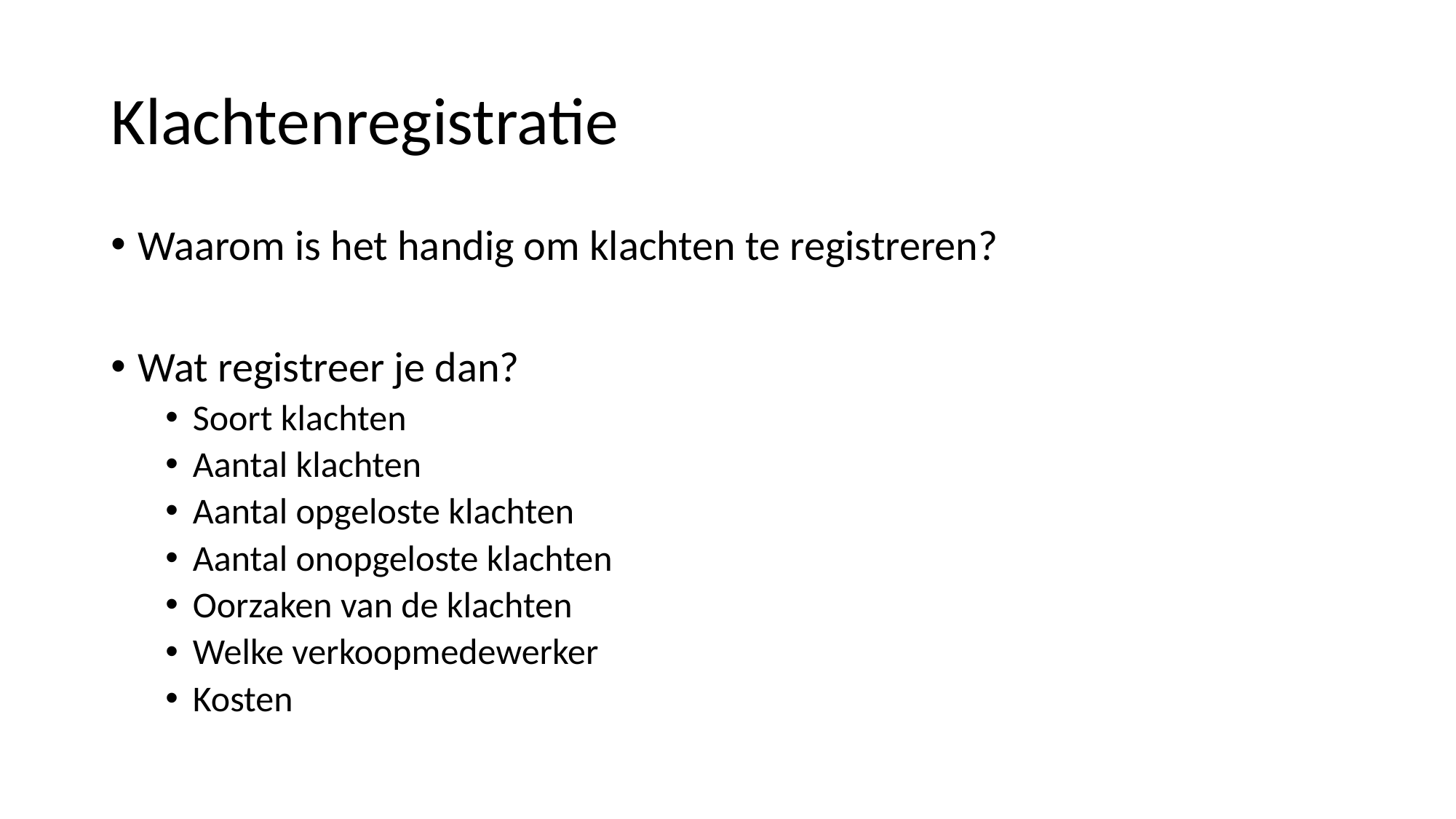

# Klachtenregistratie
Waarom is het handig om klachten te registreren?

Wat registreer je dan?
Soort klachten
Aantal klachten
Aantal opgeloste klachten
Aantal onopgeloste klachten
Oorzaken van de klachten
Welke verkoopmedewerker
Kosten